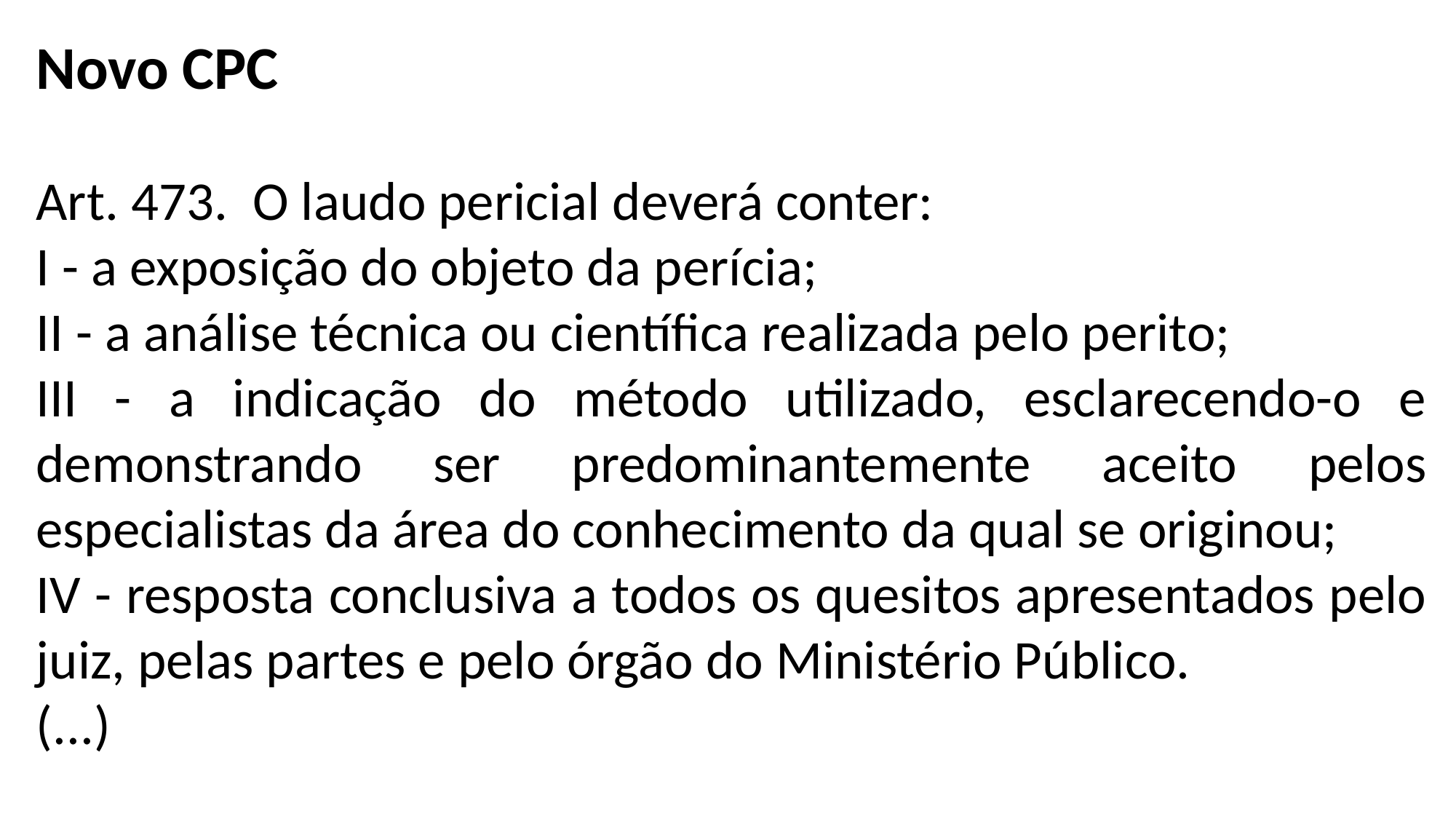

Novo CPC

Art. 473.  O laudo pericial deverá conter:
I - a exposição do objeto da perícia;
II - a análise técnica ou científica realizada pelo perito;
III - a indicação do método utilizado, esclarecendo-o e demonstrando ser predominantemente aceito pelos especialistas da área do conhecimento da qual se originou;
IV - resposta conclusiva a todos os quesitos apresentados pelo juiz, pelas partes e pelo órgão do Ministério Público.
(...)